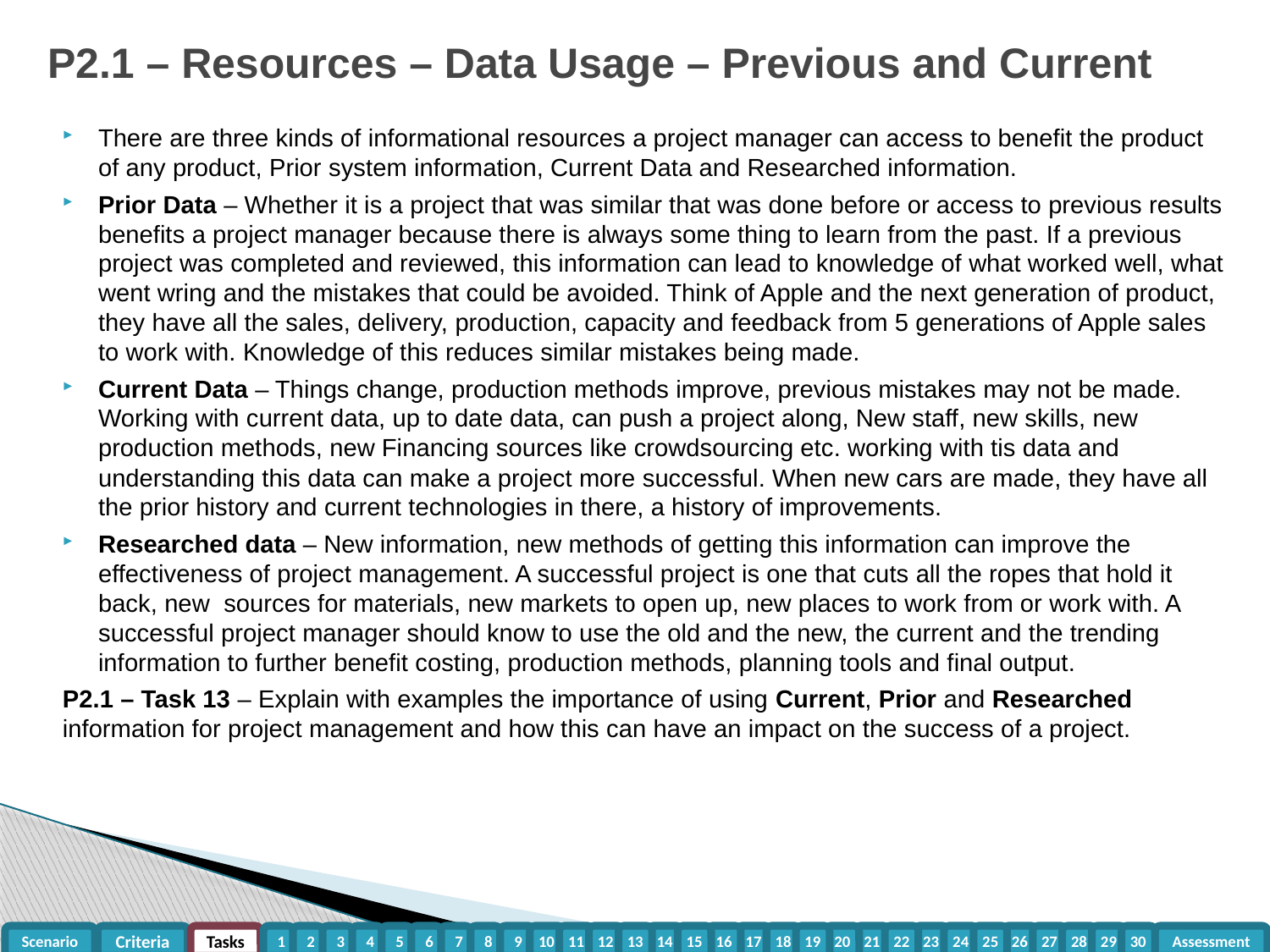

# P2.1 – Resources – Data Usage – Previous and Current
There are three kinds of informational resources a project manager can access to benefit the product of any product, Prior system information, Current Data and Researched information.
Prior Data – Whether it is a project that was similar that was done before or access to previous results benefits a project manager because there is always some thing to learn from the past. If a previous project was completed and reviewed, this information can lead to knowledge of what worked well, what went wring and the mistakes that could be avoided. Think of Apple and the next generation of product, they have all the sales, delivery, production, capacity and feedback from 5 generations of Apple sales to work with. Knowledge of this reduces similar mistakes being made.
Current Data – Things change, production methods improve, previous mistakes may not be made. Working with current data, up to date data, can push a project along, New staff, new skills, new production methods, new Financing sources like crowdsourcing etc. working with tis data and understanding this data can make a project more successful. When new cars are made, they have all the prior history and current technologies in there, a history of improvements.
Researched data – New information, new methods of getting this information can improve the effectiveness of project management. A successful project is one that cuts all the ropes that hold it back, new  sources for materials, new markets to open up, new places to work from or work with. A successful project manager should know to use the old and the new, the current and the trending information to further benefit costing, production methods, planning tools and final output.
P2.1 – Task 13 – Explain with examples the importance of using Current, Prior and Researched information for project management and how this can have an impact on the success of a project.